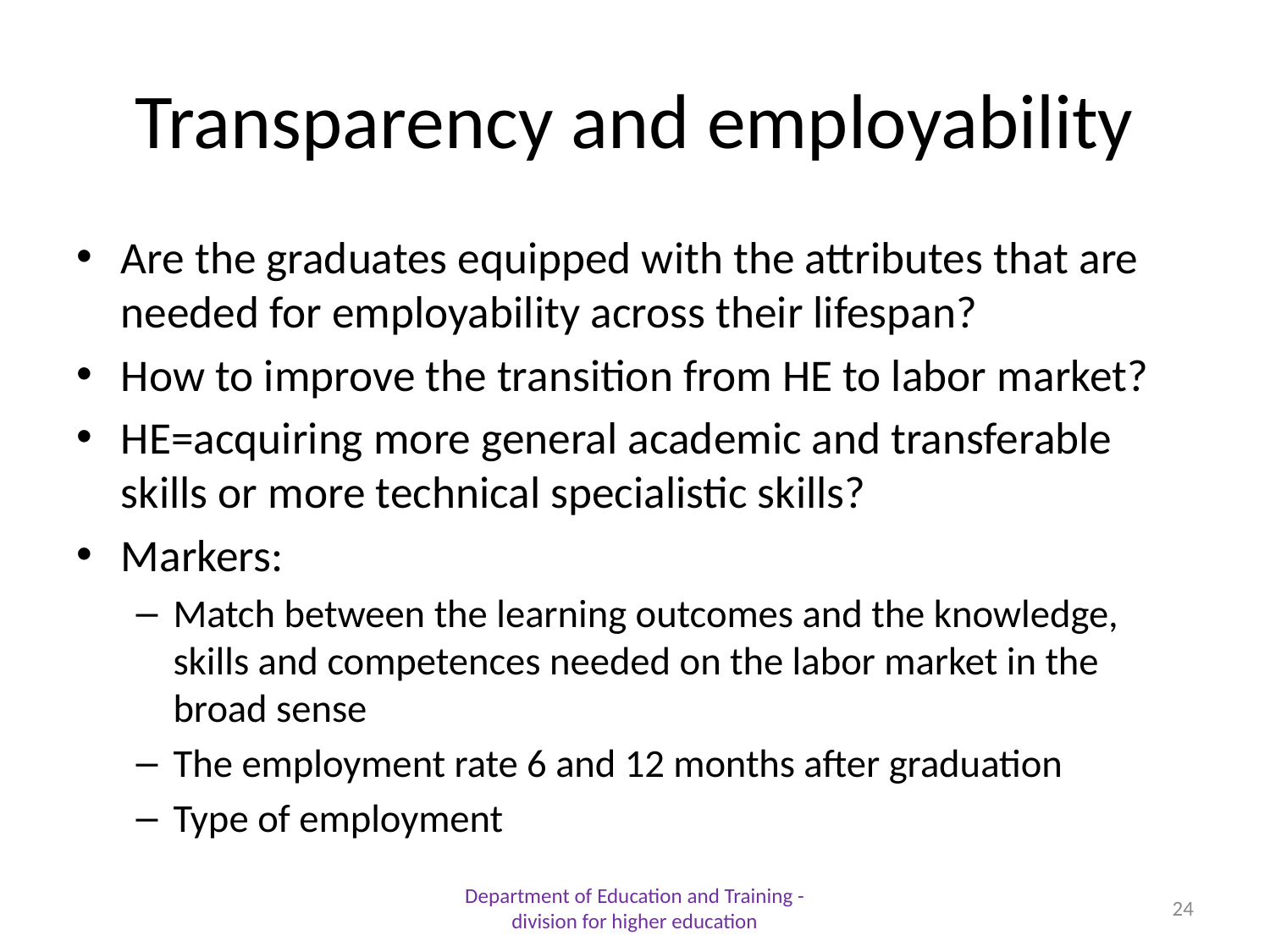

# Transparency and employability
Are the graduates equipped with the attributes that are needed for employability across their lifespan?
How to improve the transition from HE to labor market?
HE=acquiring more general academic and transferable skills or more technical specialistic skills?
Markers:
Match between the learning outcomes and the knowledge, skills and competences needed on the labor market in the broad sense
The employment rate 6 and 12 months after graduation
Type of employment
Department of Education and Training - division for higher education
24